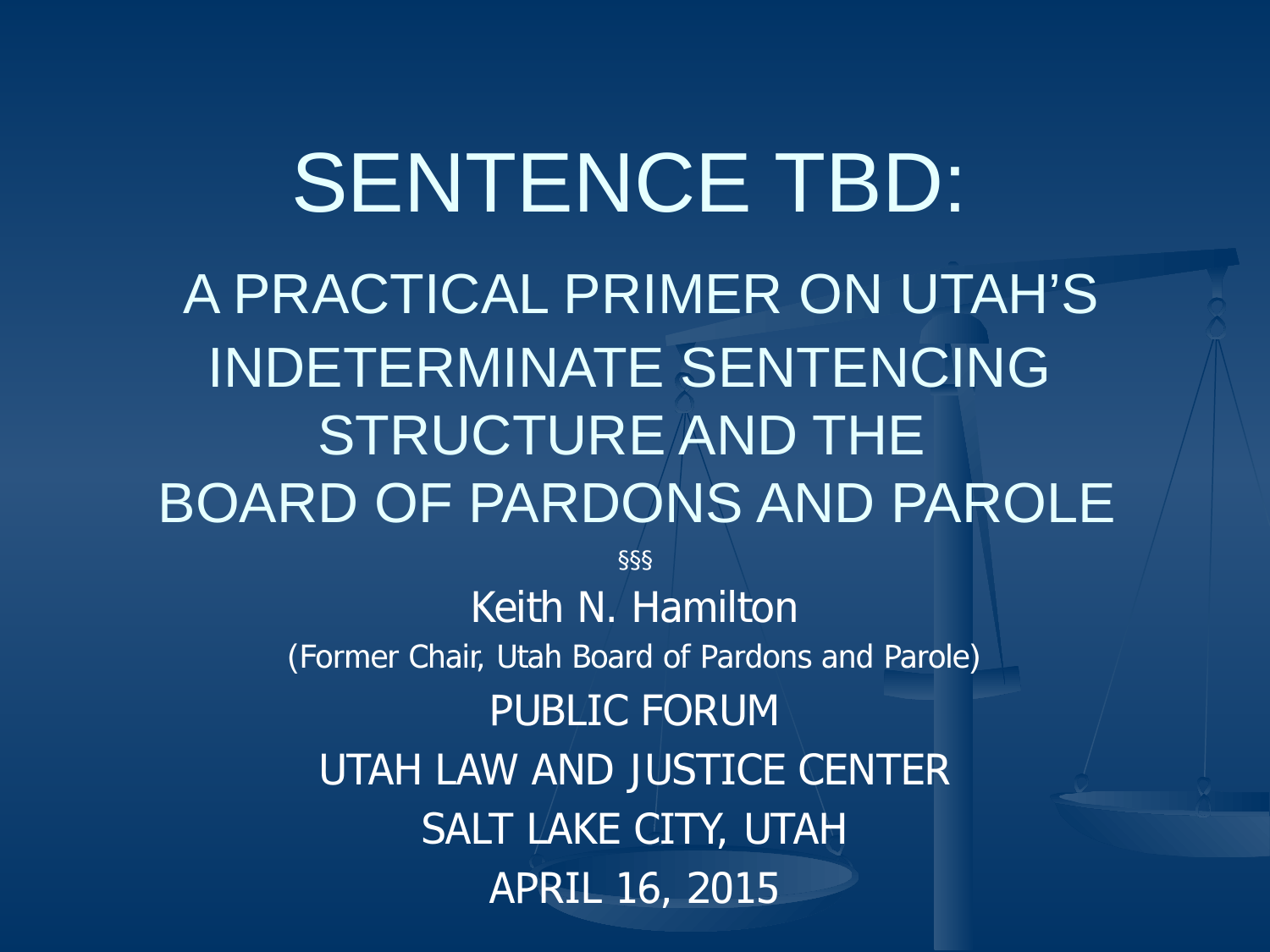

# SENTENCE TBD: A PRACTICAL PRIMER ON UTAH’S INDETERMINATE SENTENCING STRUCTURE AND THE BOARD OF PARDONS AND PAROLE
§§§
Keith N. Hamilton
(Former Chair, Utah Board of Pardons and Parole)
PUBLIC FORUM
UTAH LAW AND JUSTICE CENTER
SALT LAKE CITY, UTAH
APRIL 16, 2015